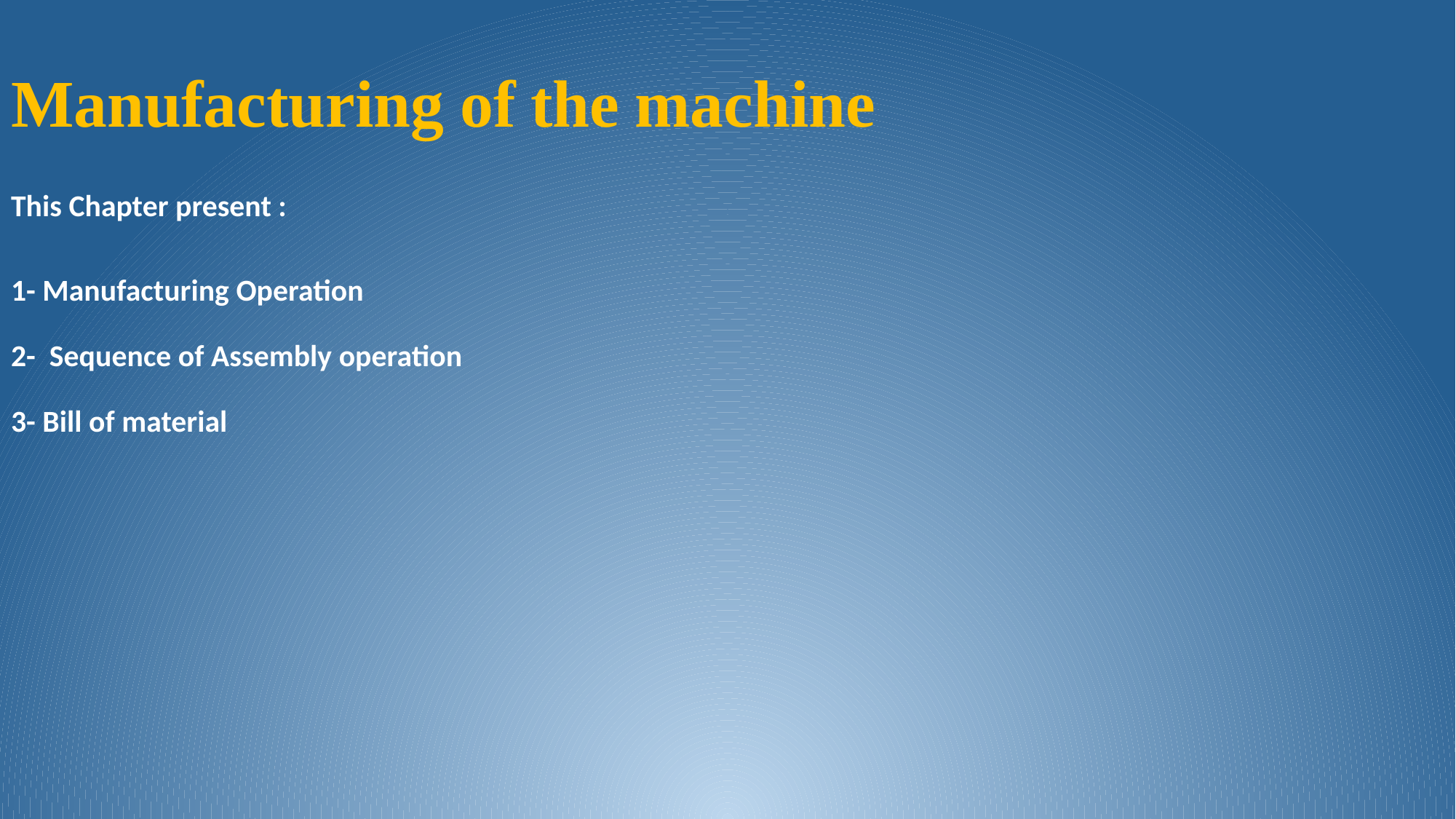

# Manufacturing of the machine
This Chapter present :
1- Manufacturing Operation
2-  Sequence of Assembly operation
3- Bill of material